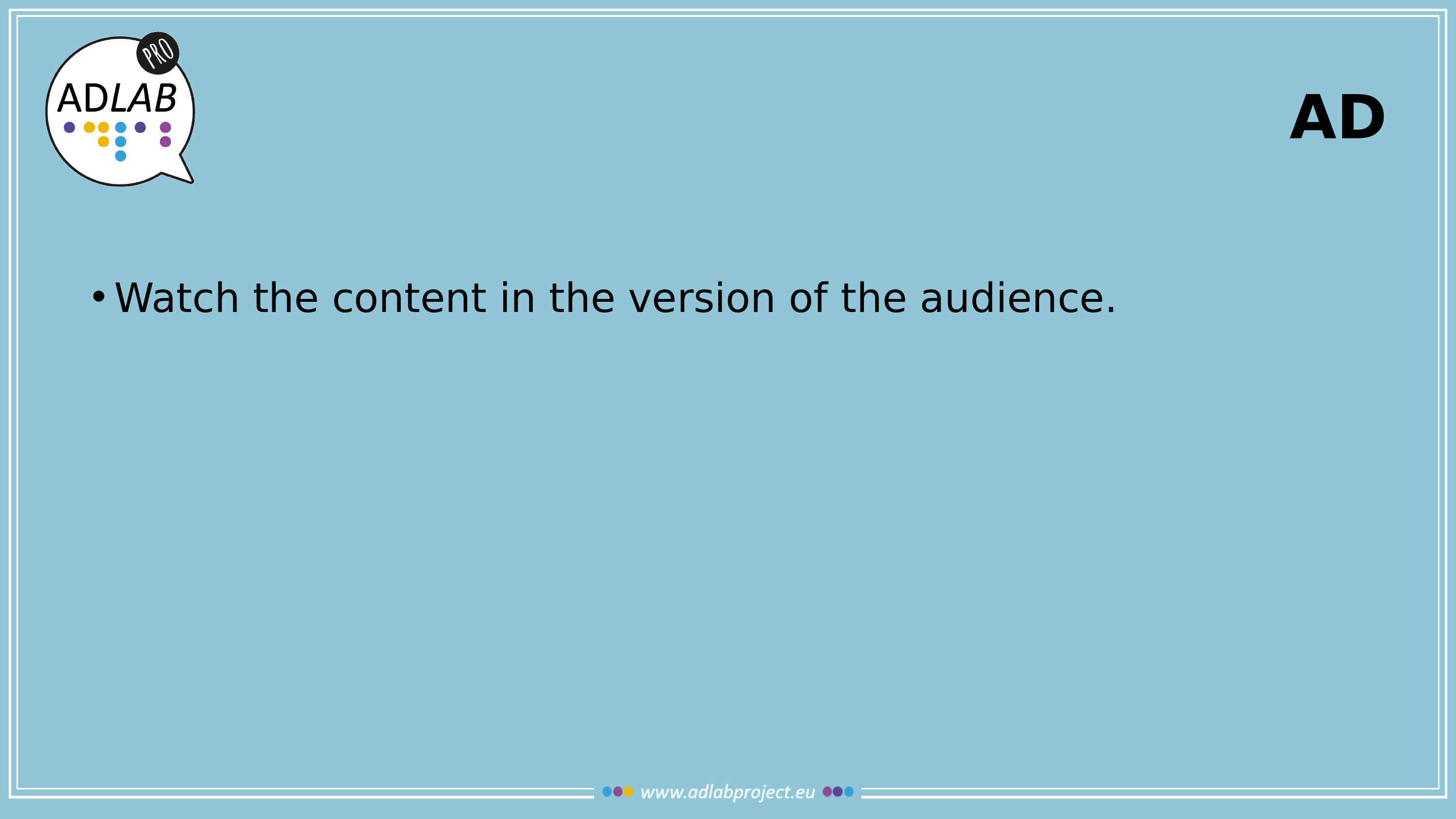

# AD
Watch the content in the version of the audience.